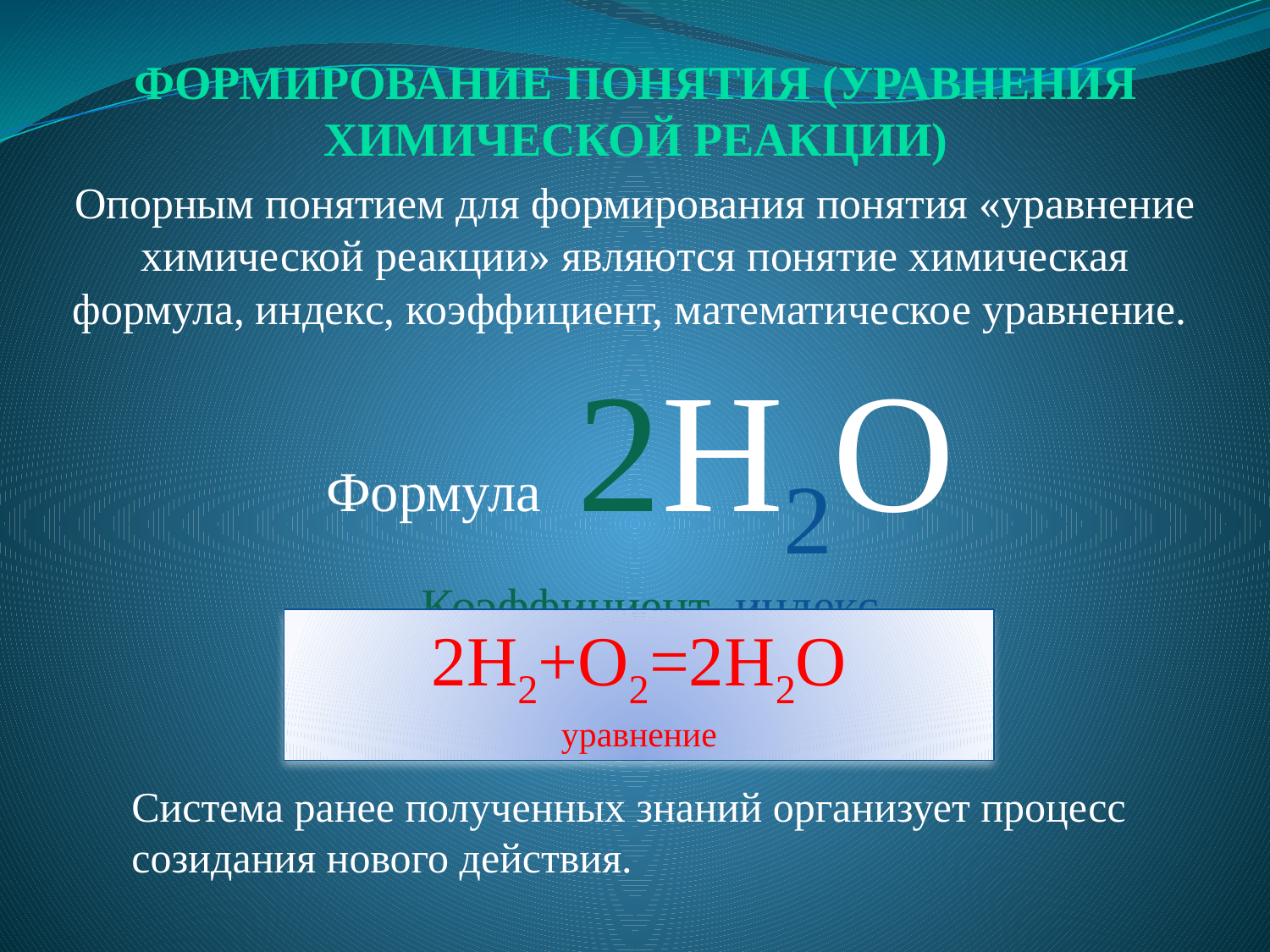

Формирование понятия (уравнения химической реакции)
Опорным понятием для формирования понятия «уравнение химической реакции» являются понятие химическая формула, индекс, коэффициент, математическое уравнение.
Формула  2Н2О
          Коэффициент  индекс
2Н2+О2=2Н2О
уравнение
Система ранее полученных знаний организует процесс созидания нового действия.